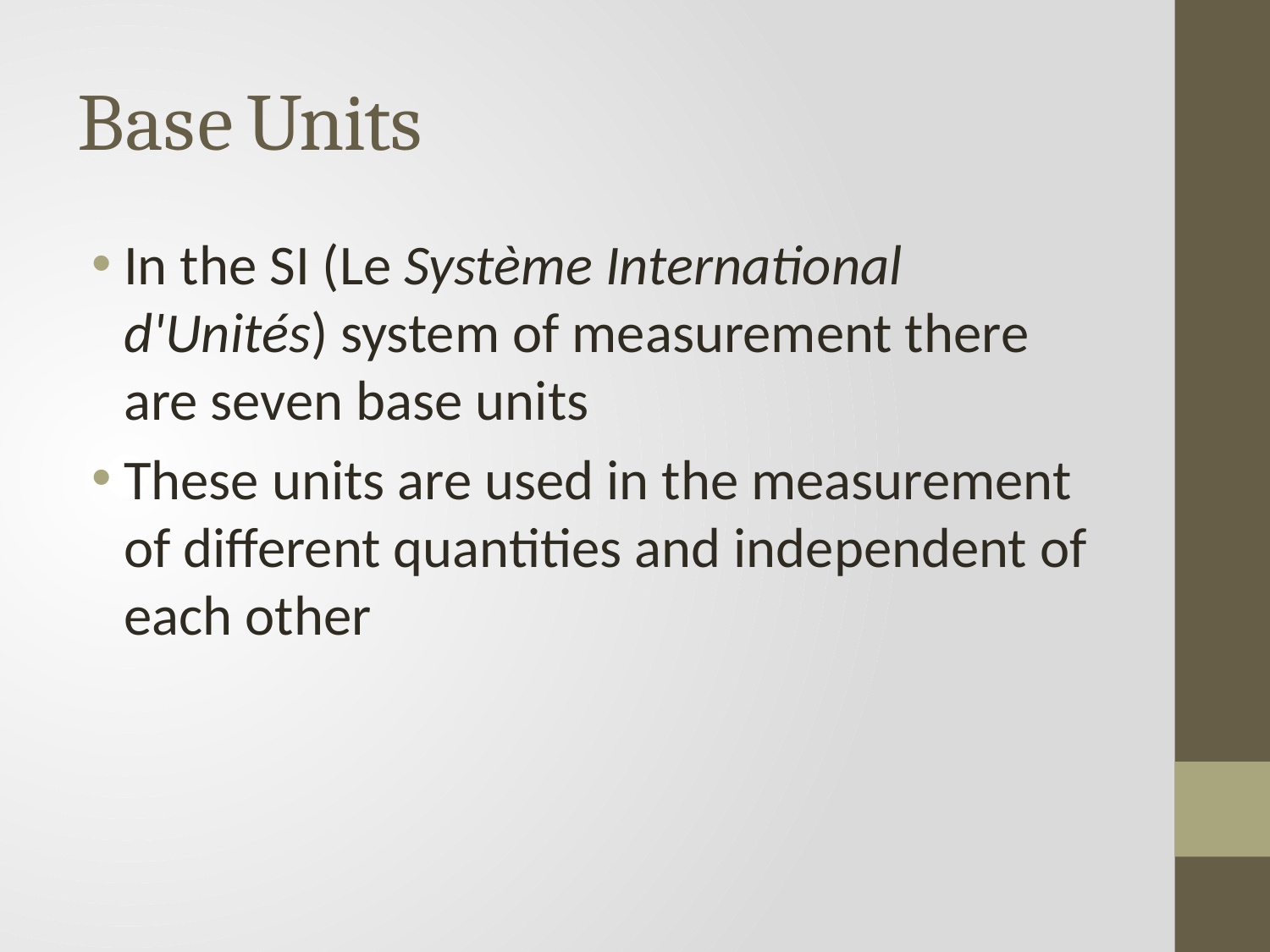

# Base Units
In the SI (Le Système International d'Unités) system of measurement there are seven base units
These units are used in the measurement of different quantities and independent of each other